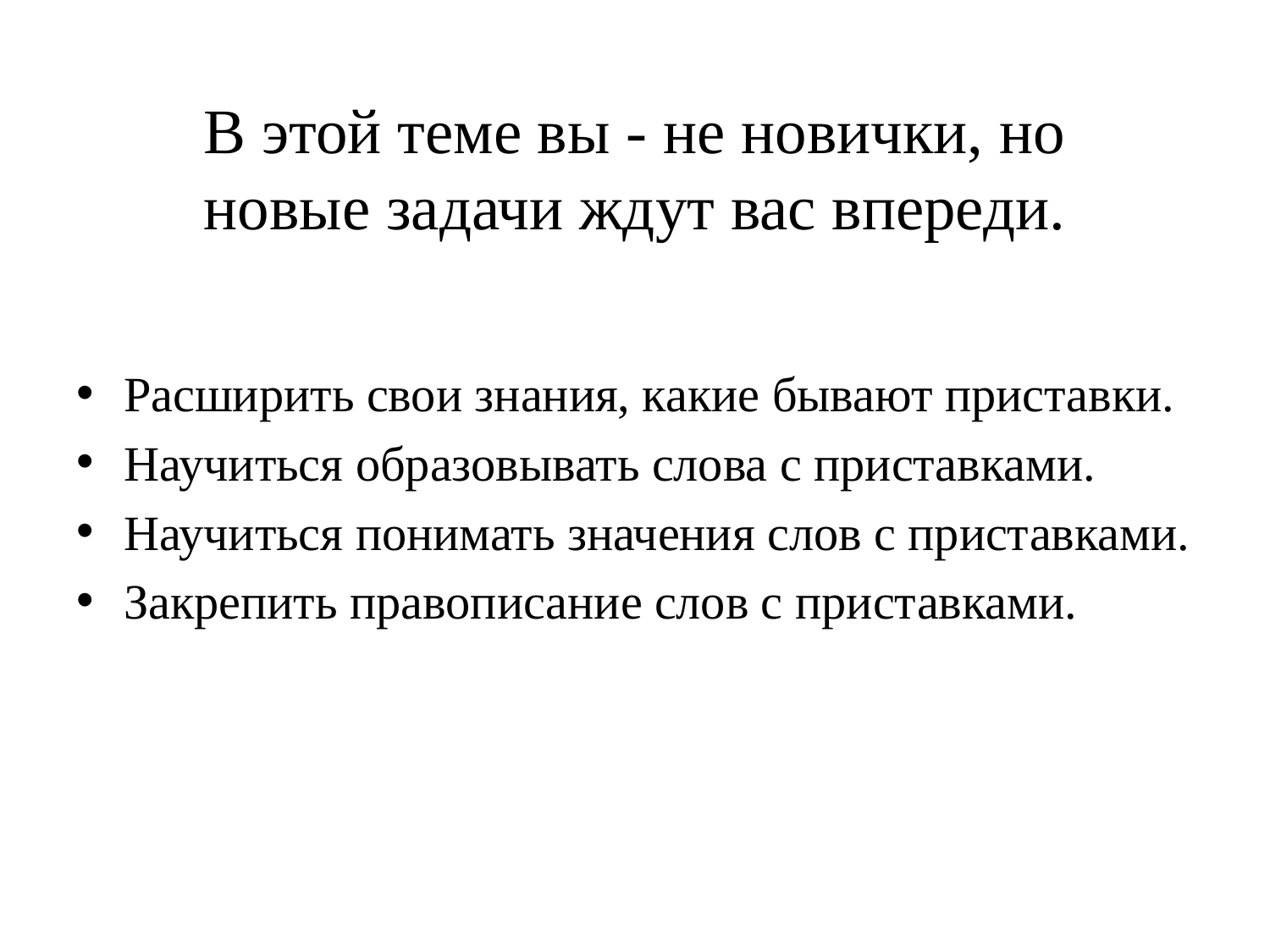

# В этой теме вы - не новички, но новые задачи ждут вас впереди.
Расширить свои знания, какие бывают приставки.
Научиться образовывать слова с приставками.
Научиться понимать значения слов с приставками.
Закрепить правописание слов с приставками.